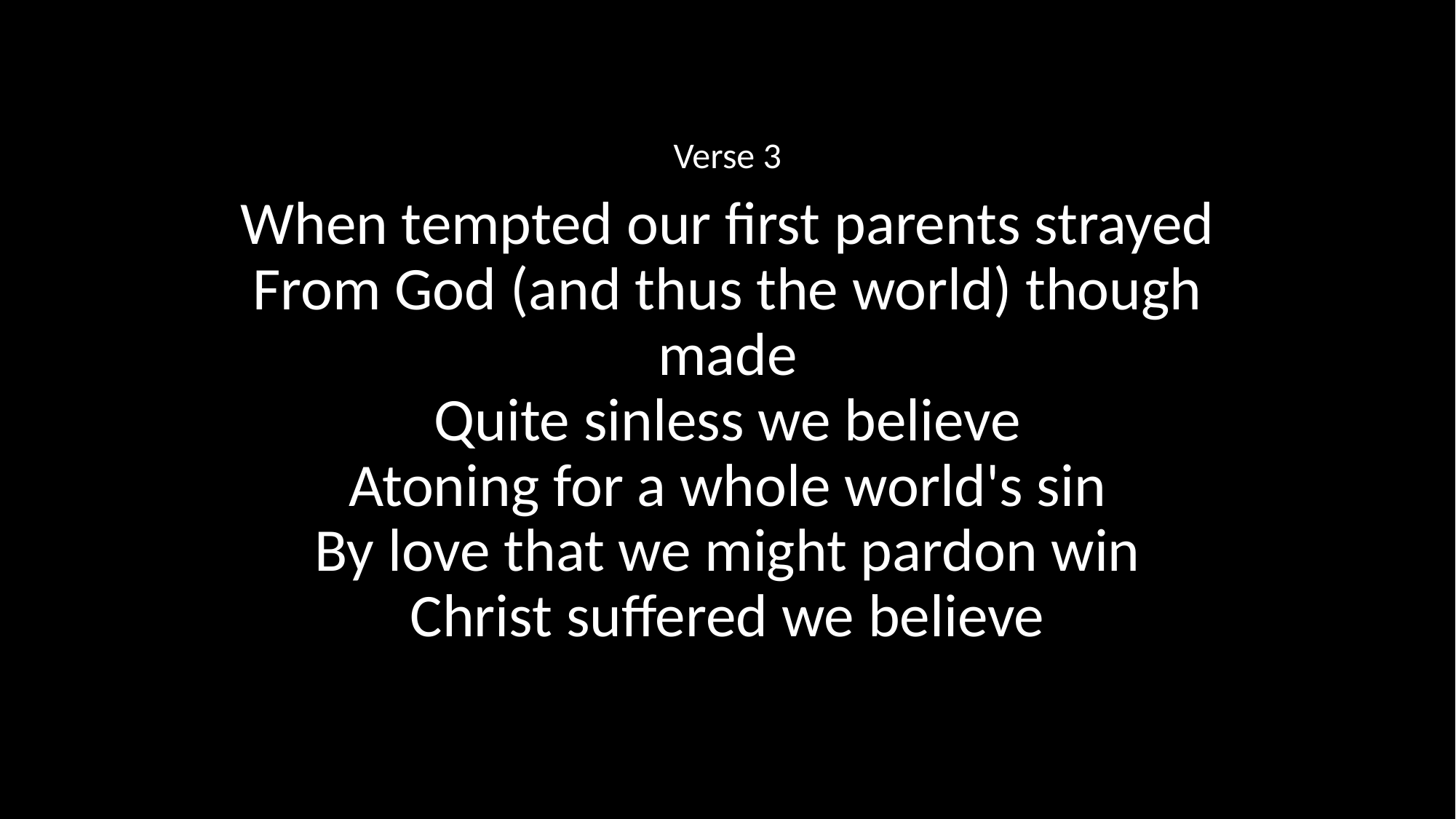

Verse 3
When tempted our first parents strayed
From God (and thus the world) though made
Quite sinless we believe
Atoning for a whole world's sin
By love that we might pardon win
Christ suffered we believe